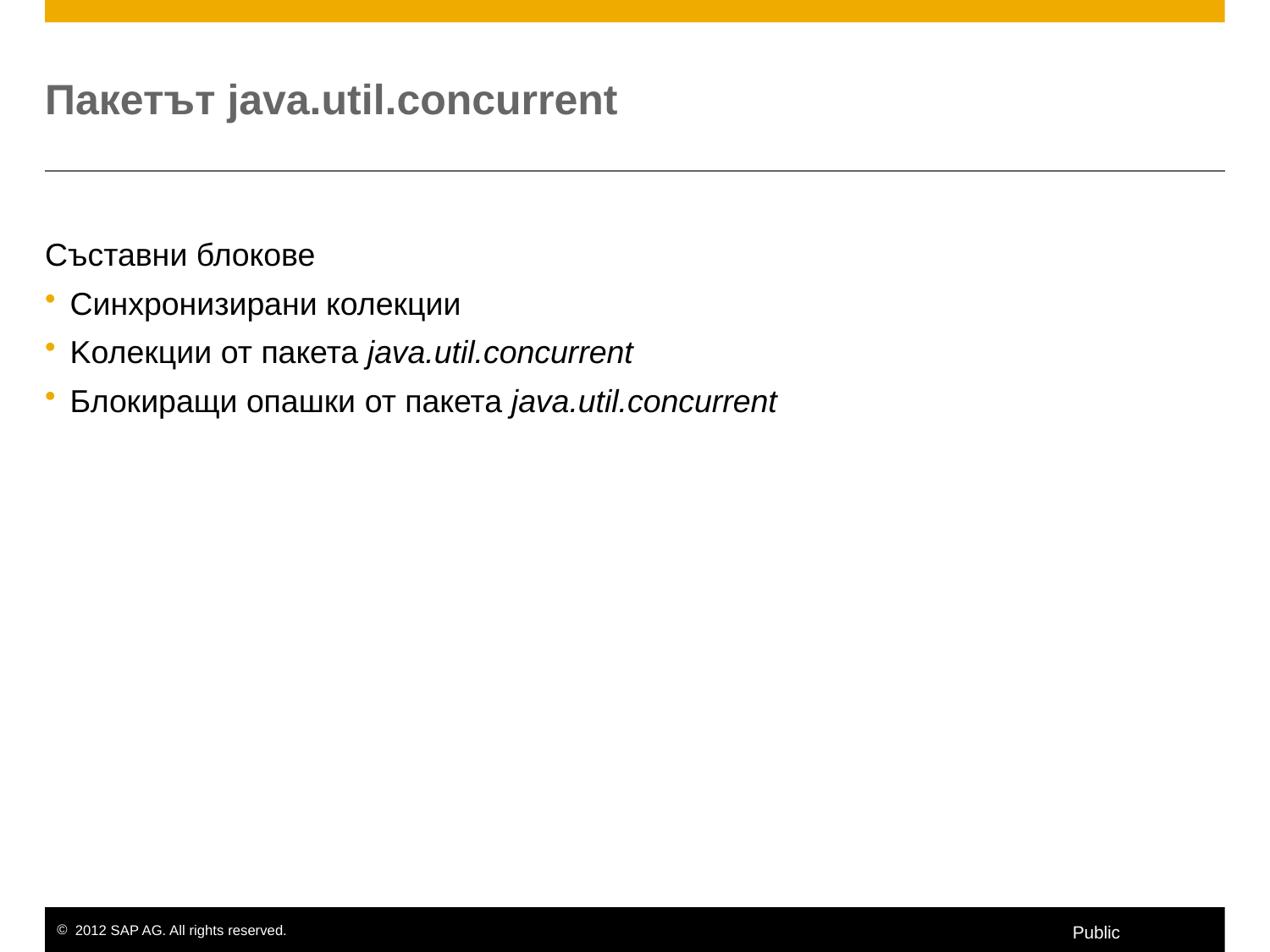

# Пакетът java.util.concurrent
Съставни блокове
Синхронизирани колекции
Kолекции от пакета java.util.concurrent
Блокиращи опашки от пакета java.util.concurrent